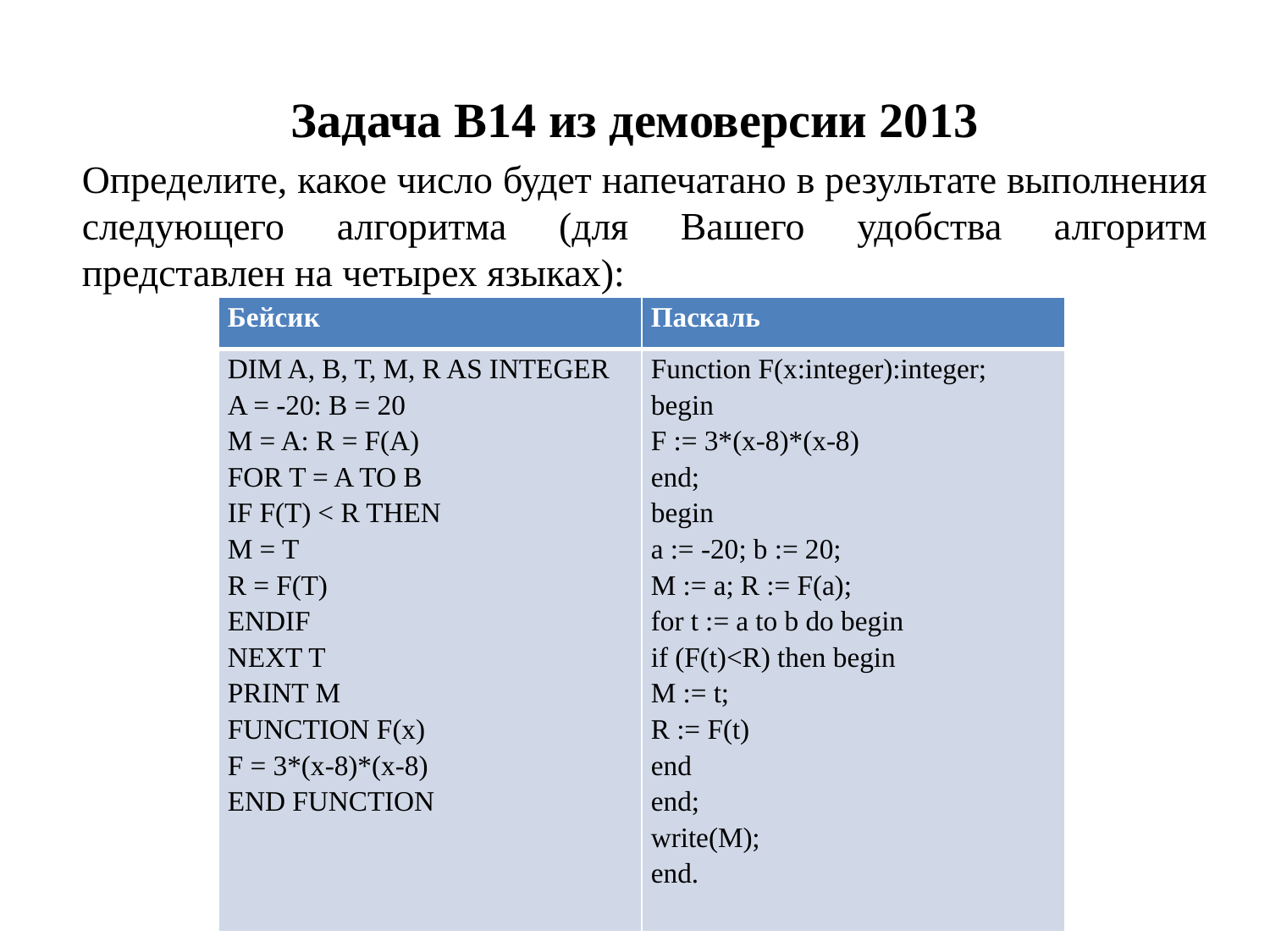

# Задача B14 из демоверсии 2013
Определите, какое число будет напечатано в результате выполнения следующего алгоритма (для Вашего удобства алгоритм представлен на четырех языках):
| Бейсик | Паскаль |
| --- | --- |
| DIM A, B, T, M, R AS INTEGER A = -20: B = 20 M = A: R = F(A) FOR T = A TO B IF F(T) < R THEN M = T R = F(T) ENDIF NEXT T PRINT M FUNCTION F(x) F = 3\*(x-8)\*(x-8) END FUNCTION | Function F(x:integer):integer; begin F := 3\*(x-8)\*(x-8) end; begin a := -20; b := 20; M := a; R := F(a); for t := a to b do begin if (F(t)<R) then begin M := t; R := F(t) end end; write(M); end. |